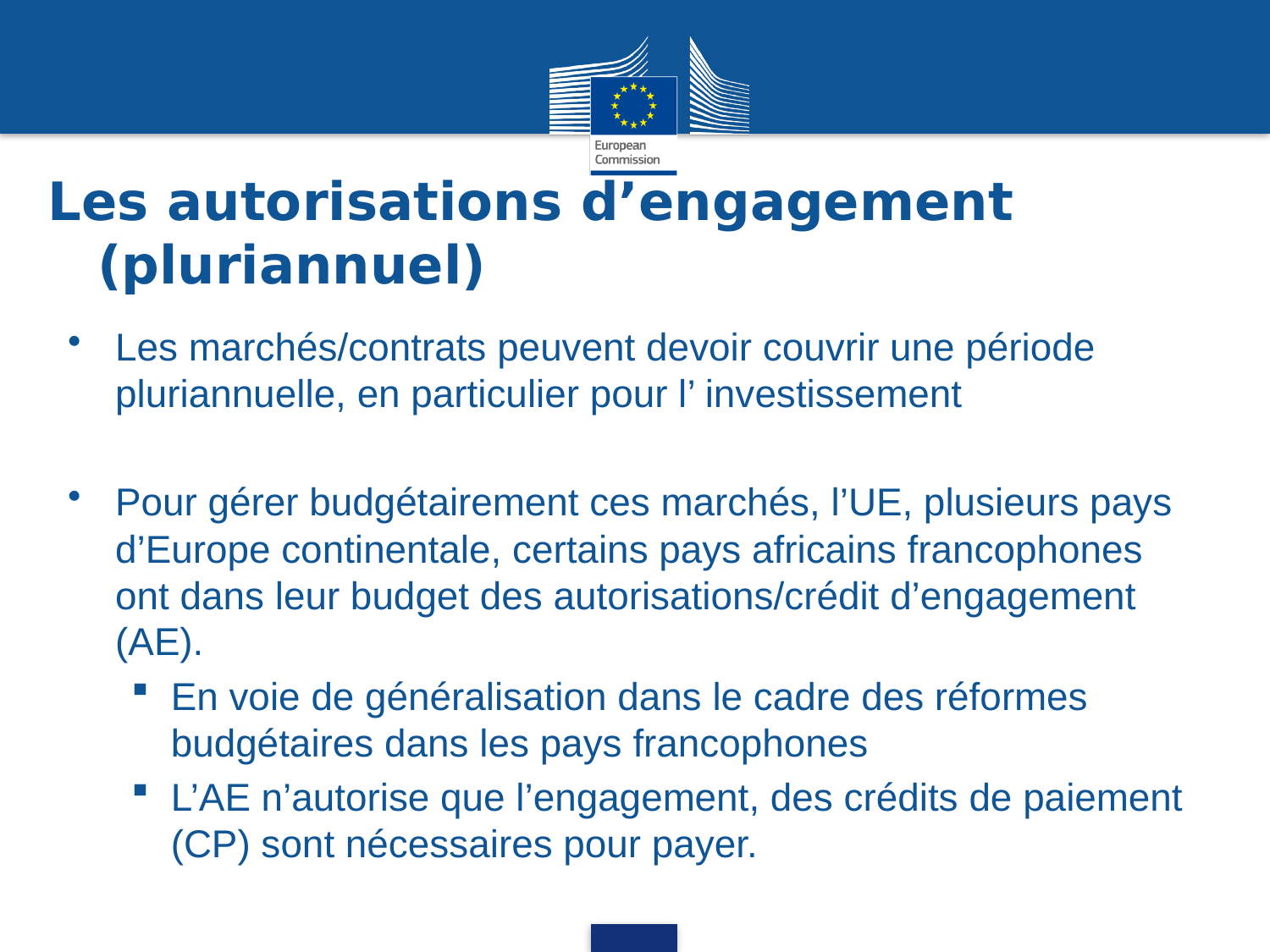

# Les autorisations d’engagement (pluriannuel)
Les marchés/contrats peuvent devoir couvrir une période pluriannuelle, en particulier pour l’ investissement

Pour gérer budgétairement ces marchés, l’UE, plusieurs pays d’Europe continentale, certains pays africains francophones ont dans leur budget des autorisations/crédit d’engagement (AE).
En voie de généralisation dans le cadre des réformes budgétaires dans les pays francophones
L’AE n’autorise que l’engagement, des crédits de paiement (CP) sont nécessaires pour payer.